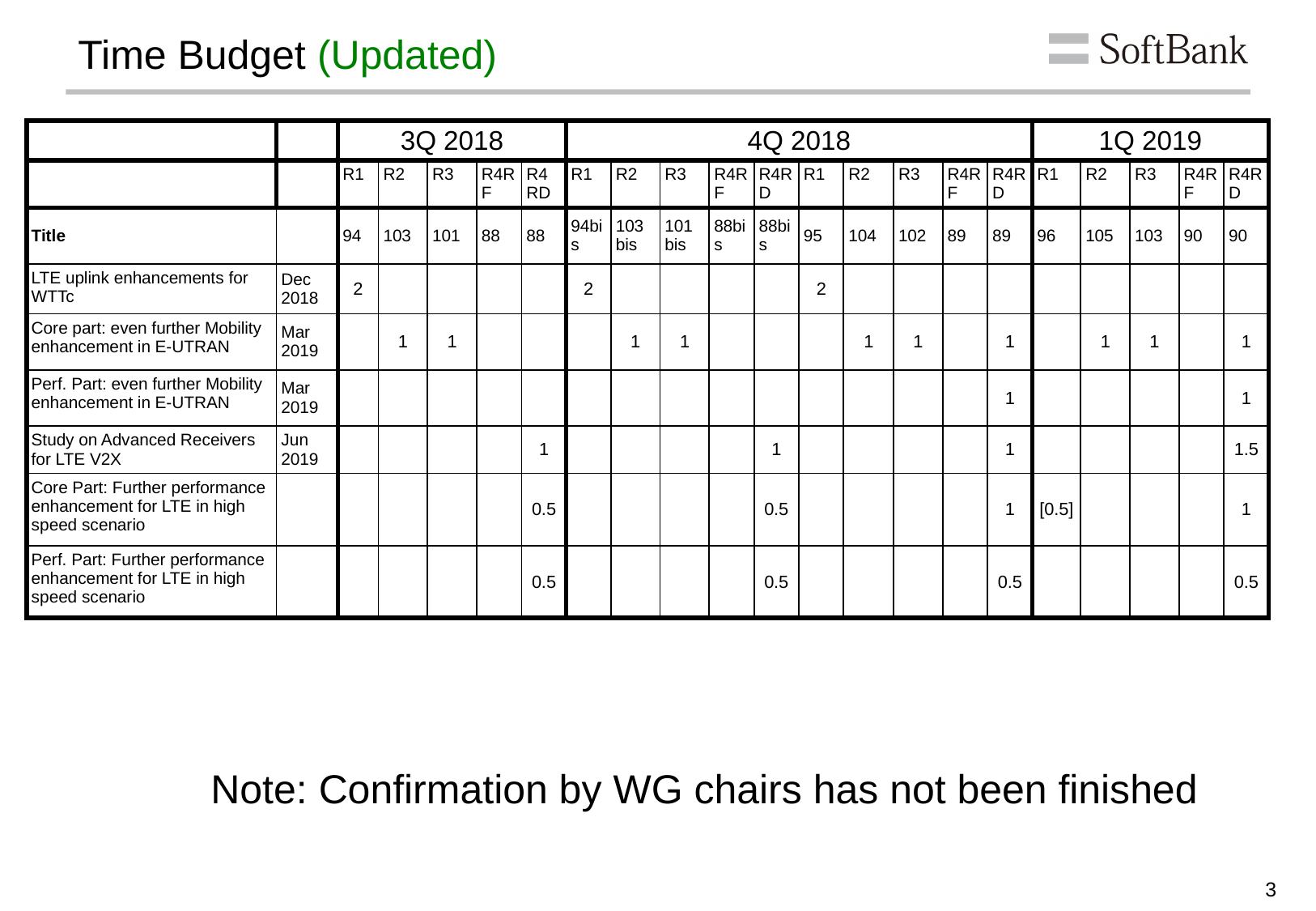

# Time Budget (Updated)
|  |  | 3Q 2018 |  |  |  |  | 4Q 2018 |  |  |  |  |  |  |  |  |  | 1Q 2019 |  |  |  |  |
| --- | --- | --- | --- | --- | --- | --- | --- | --- | --- | --- | --- | --- | --- | --- | --- | --- | --- | --- | --- | --- | --- |
|  |  | R1 | R2 | R3 | R4RF | R4 RD | R1 | R2 | R3 | R4RF | R4RD | R1 | R2 | R3 | R4RF | R4RD | R1 | R2 | R3 | R4RF | R4RD |
| Title |  | 94 | 103 | 101 | 88 | 88 | 94bis | 103 bis | 101 bis | 88bis | 88bis | 95 | 104 | 102 | 89 | 89 | 96 | 105 | 103 | 90 | 90 |
| LTE uplink enhancements for WTTc | Dec 2018 | 2 |  |  |  |  | 2 |  |  |  |  | 2 |  |  |  |  |  |  |  |  |  |
| Core part: even further Mobility enhancement in E-UTRAN | Mar 2019 |  | 1 | 1 |  |  |  | 1 | 1 |  |  |  | 1 | 1 |  | 1 |  | 1 | 1 |  | 1 |
| Perf. Part: even further Mobility enhancement in E-UTRAN | Mar 2019 |  |  |  |  |  |  |  |  |  |  |  |  |  |  | 1 |  |  |  |  | 1 |
| Study on Advanced Receivers for LTE V2X | Jun 2019 |  |  |  |  | 1 |  |  |  |  | 1 |  |  |  |  | 1 |  |  |  |  | 1.5 |
| Core Part: Further performance enhancement for LTE in high speed scenario |  |  |  |  |  | 0.5 |  |  |  |  | 0.5 |  |  |  |  | 1 | [0.5] |  |  |  | 1 |
| Perf. Part: Further performance enhancement for LTE in high speed scenario |  |  |  |  |  | 0.5 |  |  |  |  | 0.5 |  |  |  |  | 0.5 |  |  |  |  | 0.5 |
Note: Confirmation by WG chairs has not been finished